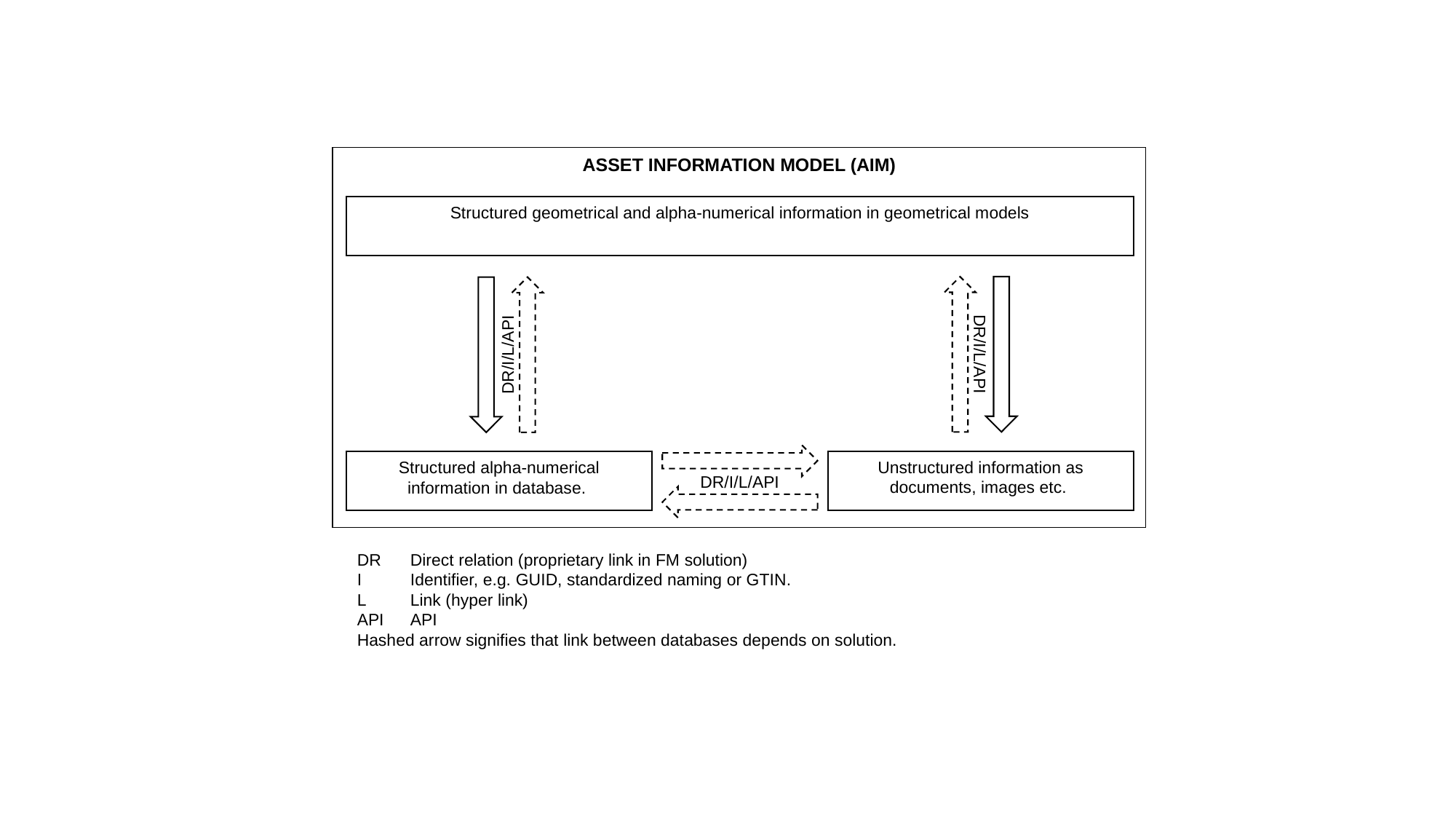

ASSET INFORMATION MODEL (AIM)
Structured geometrical and alpha-numerical information in geometrical models

DR/I/L/API

DR/I/L/API

DR/I/L/API

Unstructured information as documents, images etc.
Structured alpha-numerical information in database.
DR	Direct relation (proprietary link in FM solution)
I	Identifier, e.g. GUID, standardized naming or GTIN.
L	Link (hyper link)
API	API
Hashed arrow signifies that link between databases depends on solution.